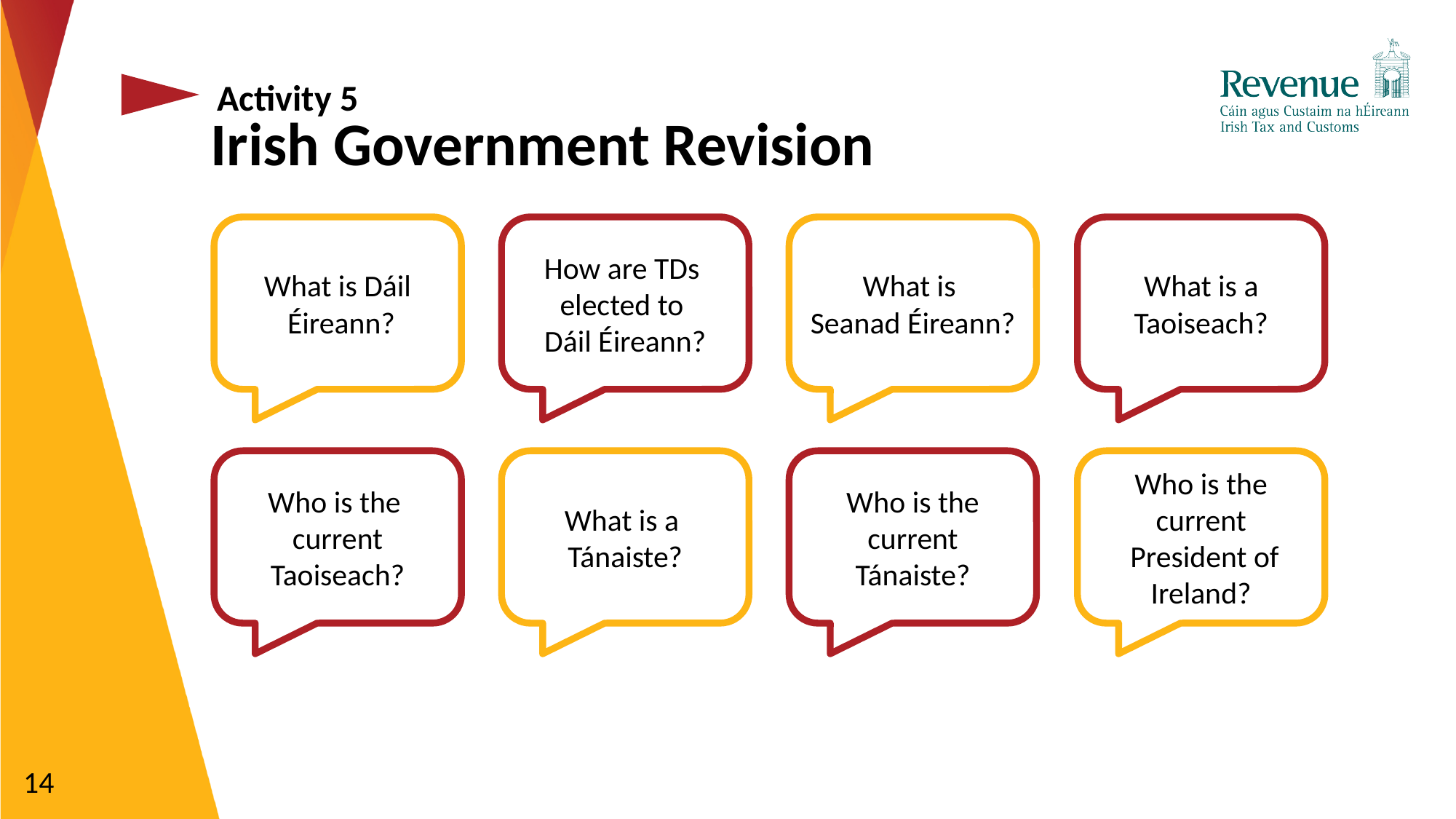

Activity 5
# Irish Government Revision
What is Dáil
 Éireann?
How are TDs
elected to
Dáil Éireann?
What is
Seanad Éireann?
What is a Taoiseach?
Who is the
current Taoiseach?
What is a
Tánaiste?
Who is the current
Tánaiste?
Who is the current
 President of Ireland?
14